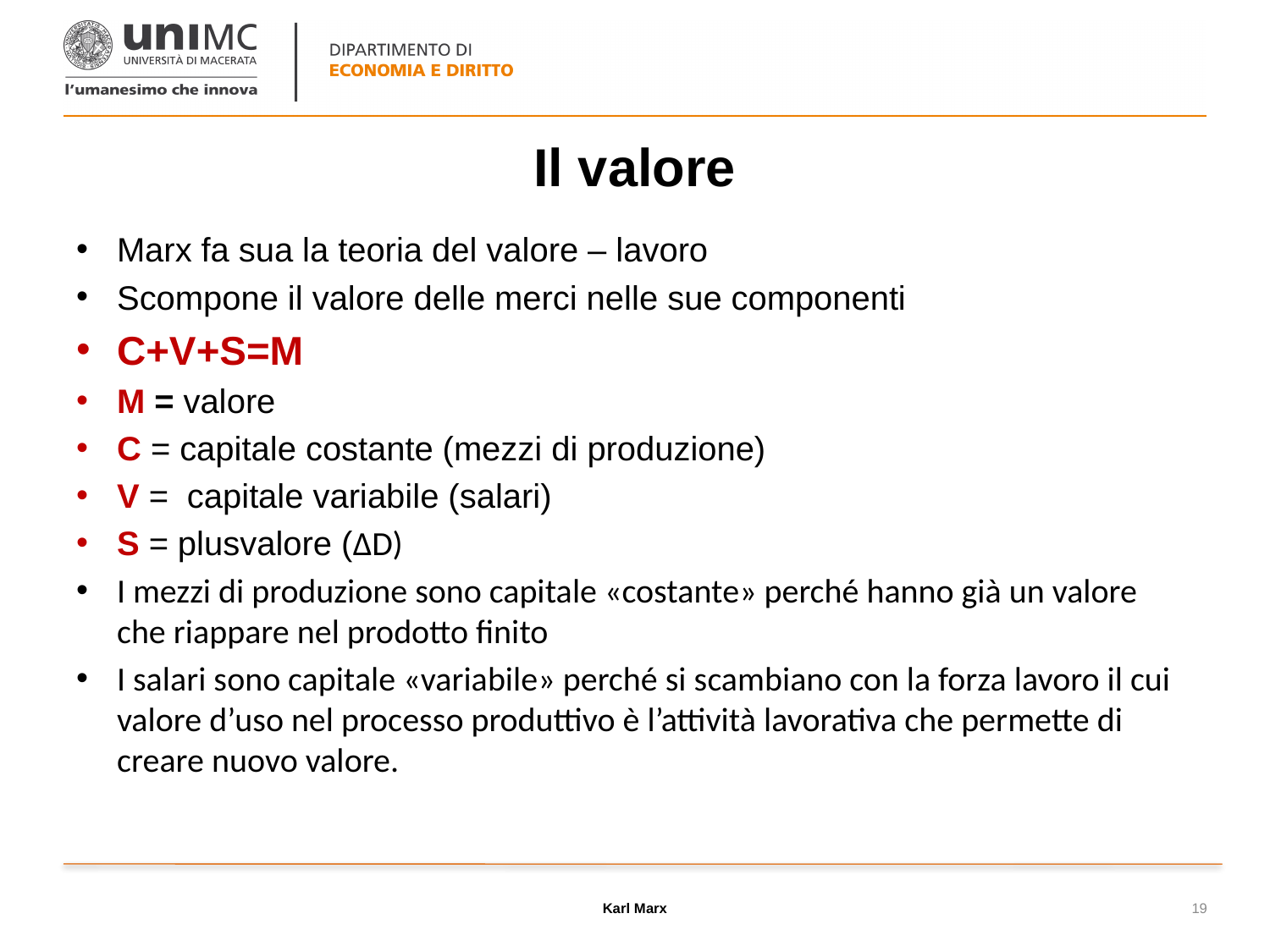

# Il valore
Marx fa sua la teoria del valore – lavoro
Scompone il valore delle merci nelle sue componenti
C+V+S=M
M = valore
C = capitale costante (mezzi di produzione)
V =  capitale variabile (salari)
S = plusvalore (ΔD)
I mezzi di produzione sono capitale «costante» perché hanno già un valore che riappare nel prodotto finito
I salari sono capitale «variabile» perché si scambiano con la forza lavoro il cui valore d’uso nel processo produttivo è l’attività lavorativa che permette di creare nuovo valore.
Karl Marx
19